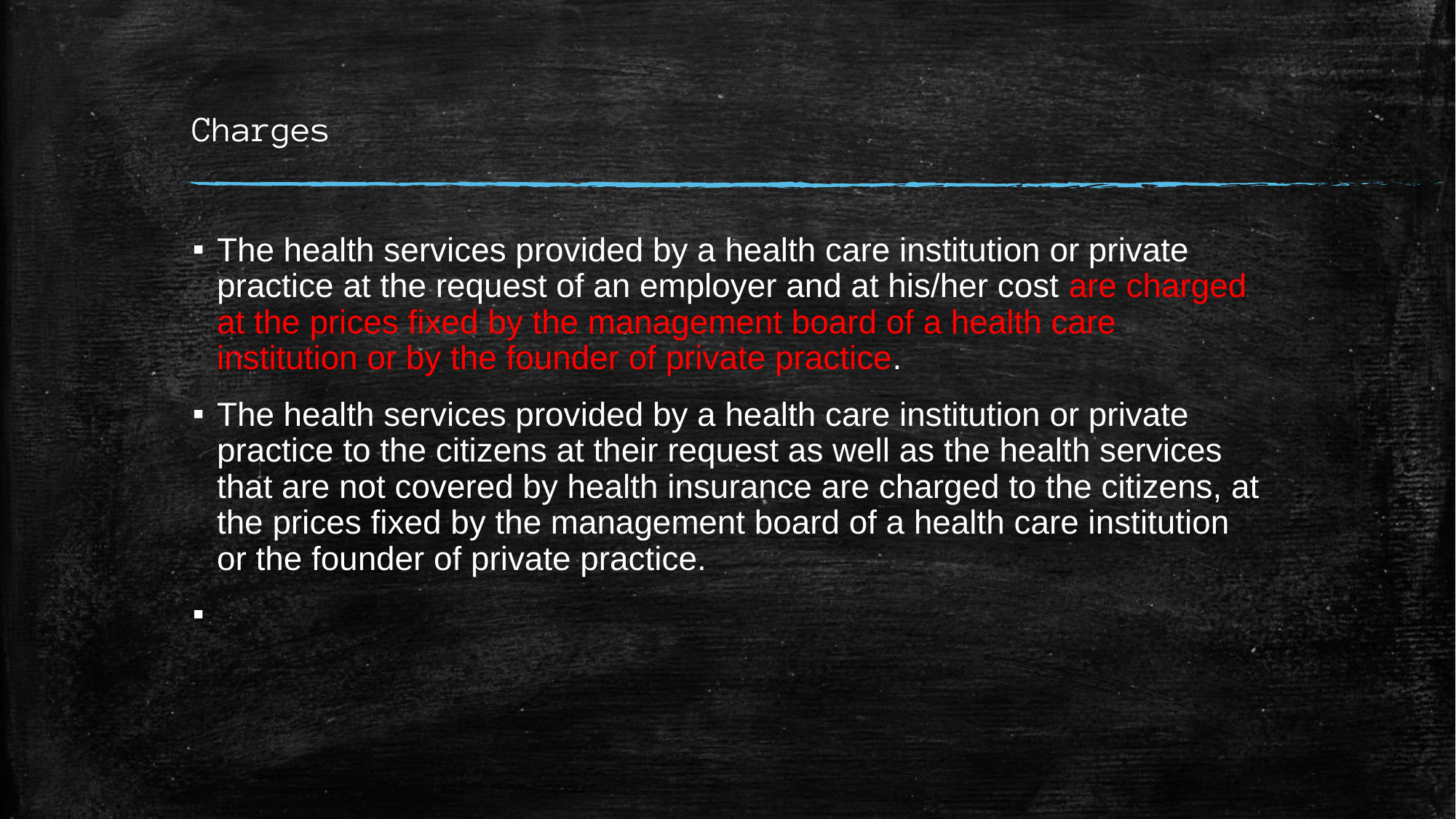

# Charges
The health services provided by a health care institution or private practice at the request of an employer and at his/her cost are charged at the prices ﬁxed by the management board of a health care institution or by the founder of private practice.
The health services provided by a health care institution or private practice to the citizens at their request as well as the health services that are not covered by health insurance are charged to the citizens, at the prices ﬁxed by the management board of a health care institution or the founder of private practice.